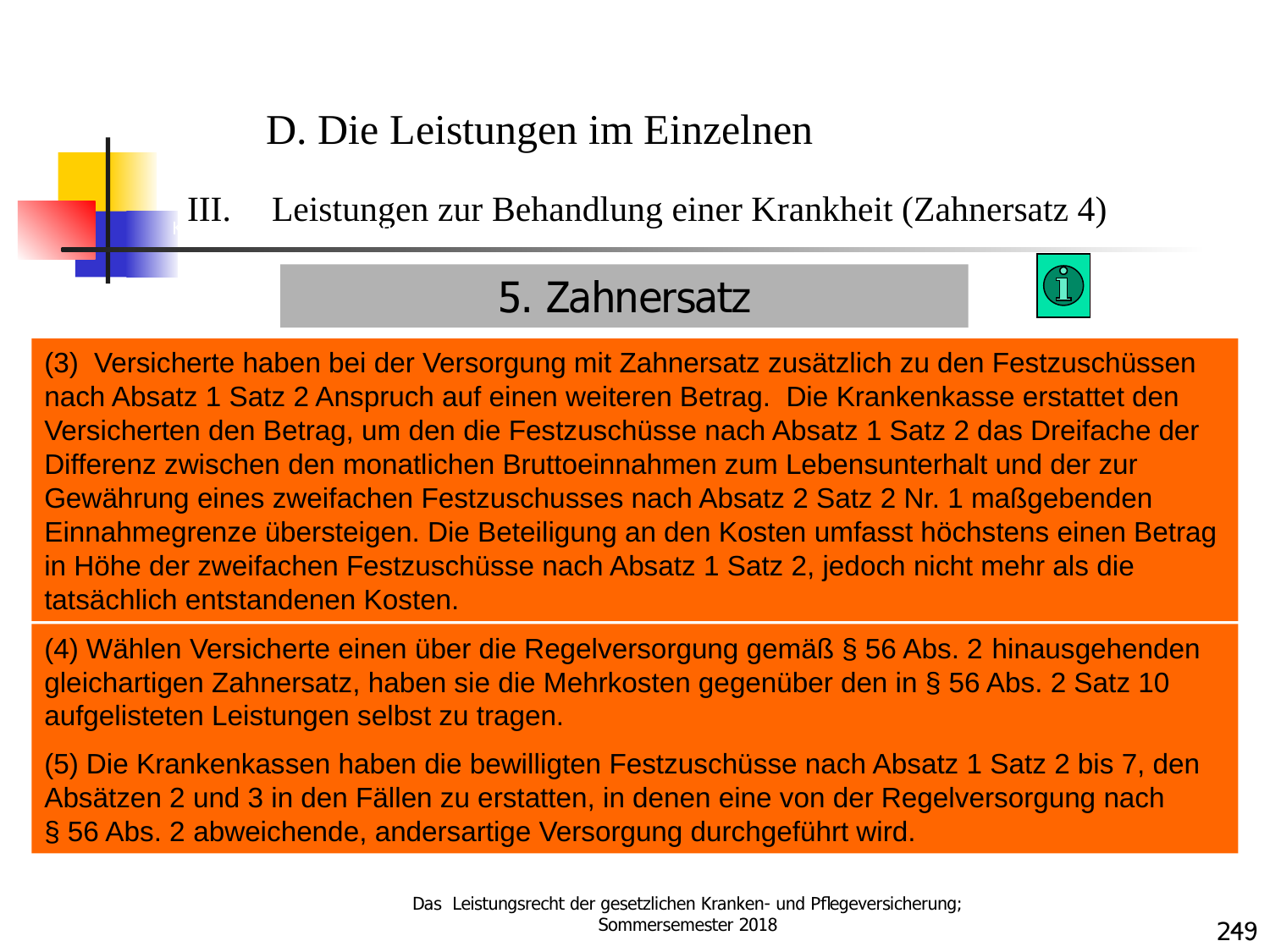

Krankenbehandlung 4 (Zahnersatz)
D. Die Leistungen im Einzelnen

Leistungen zur Behandlung einer Krankheit (Zahnersatz 4)

5. Zahnersatz
(3)  Versicherte haben bei der Versorgung mit Zahnersatz zusätzlich zu den Festzuschüssen nach Absatz 1 Satz 2 Anspruch auf einen weiteren Betrag.  Die Krankenkasse erstattet den Versicherten den Betrag, um den die Festzuschüsse nach Absatz 1 Satz 2 das Dreifache der Differenz zwischen den monatlichen Bruttoeinnahmen zum Lebensunterhalt und der zur Gewährung eines zweifachen Festzuschusses nach Absatz 2 Satz 2 Nr. 1 maßgebenden Einnahmegrenze übersteigen. Die Beteiligung an den Kosten umfasst höchstens einen Betrag in Höhe der zweifachen Festzuschüsse nach Absatz 1 Satz 2, jedoch nicht mehr als die tatsächlich entstandenen Kosten.
Krankheit
(4) Wählen Versicherte einen über die Regelversorgung gemäß § 56 Abs. 2 hinausgehenden gleichartigen Zahnersatz, haben sie die Mehrkosten gegenüber den in § 56 Abs. 2 Satz 10 aufgelisteten Leistungen selbst zu tragen.
(5) Die Krankenkassen haben die bewilligten Festzuschüsse nach Absatz 1 Satz 2 bis 7, den Absätzen 2 und 3 in den Fällen zu erstatten, in denen eine von der Regelversorgung nach § 56 Abs. 2 abweichende, andersartige Versorgung durchgeführt wird.
Das  Leistungsrecht der gesetzlichen Kranken- und Pflegeversicherung; Sommersemester 2018
249